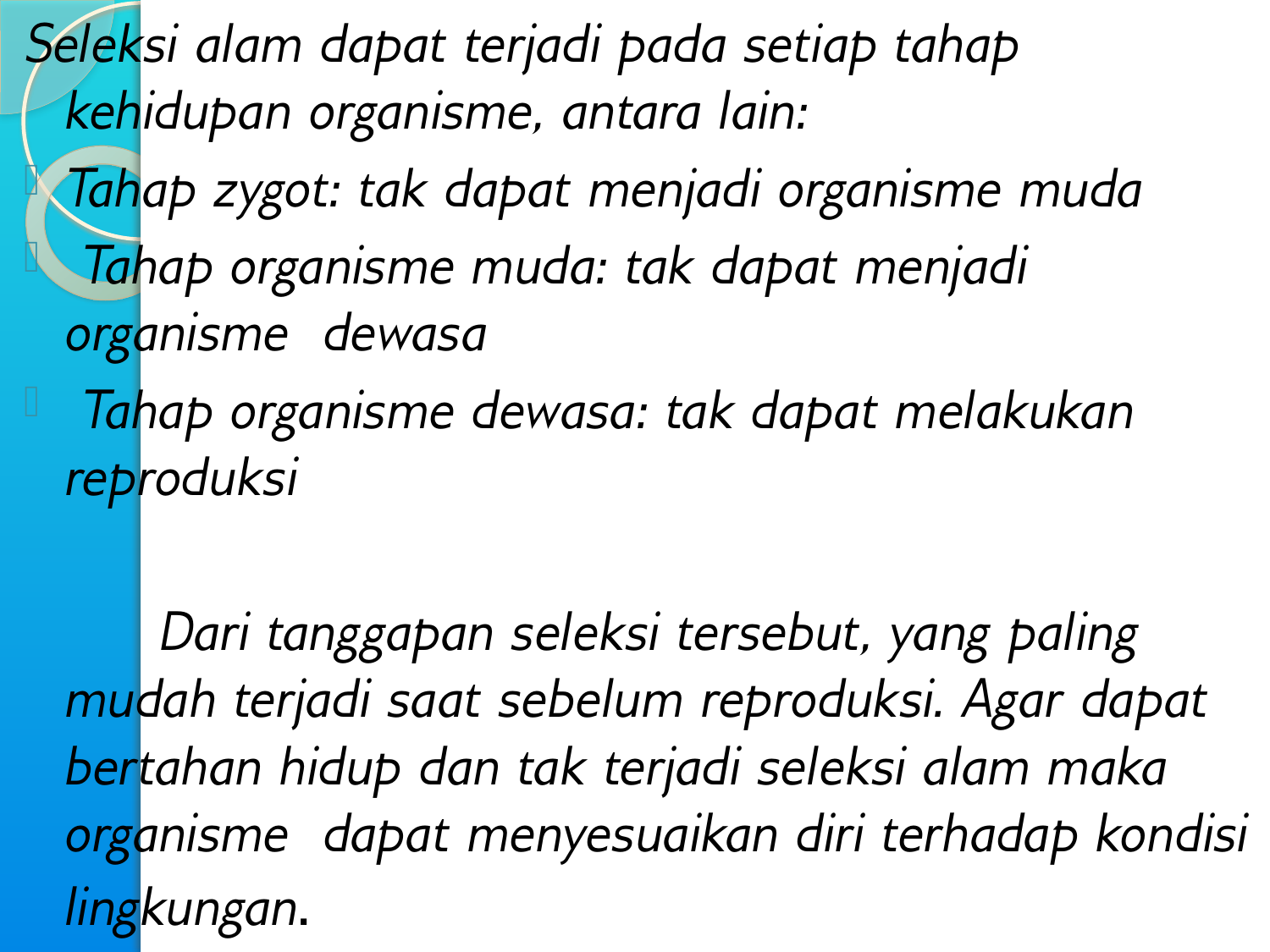

Seleksi alam dapat terjadi pada setiap tahap kehidupan organisme, antara lain:
Tahap zygot: tak dapat menjadi organisme muda
 Tahap organisme muda: tak dapat menjadi       organisme  dewasa
 Tahap organisme dewasa: tak dapat melakukan reproduksi

        Dari tanggapan seleksi tersebut, yang paling mudah terjadi saat sebelum reproduksi. Agar dapat bertahan hidup dan tak terjadi seleksi alam maka organisme  dapat menyesuaikan diri terhadap kondisi lingkungan.